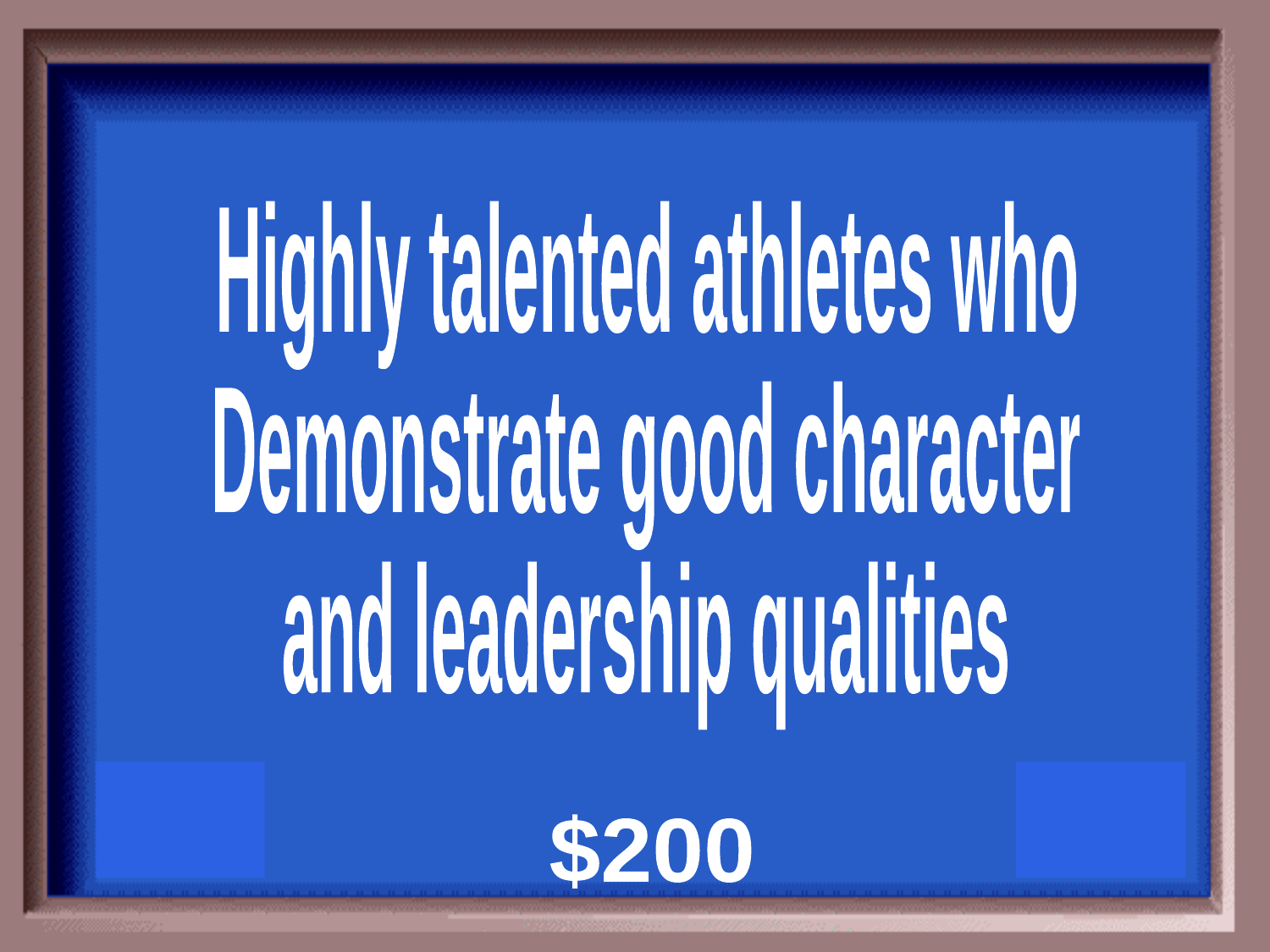

Highly talented athletes who
Demonstrate good character
and leadership qualities

$200